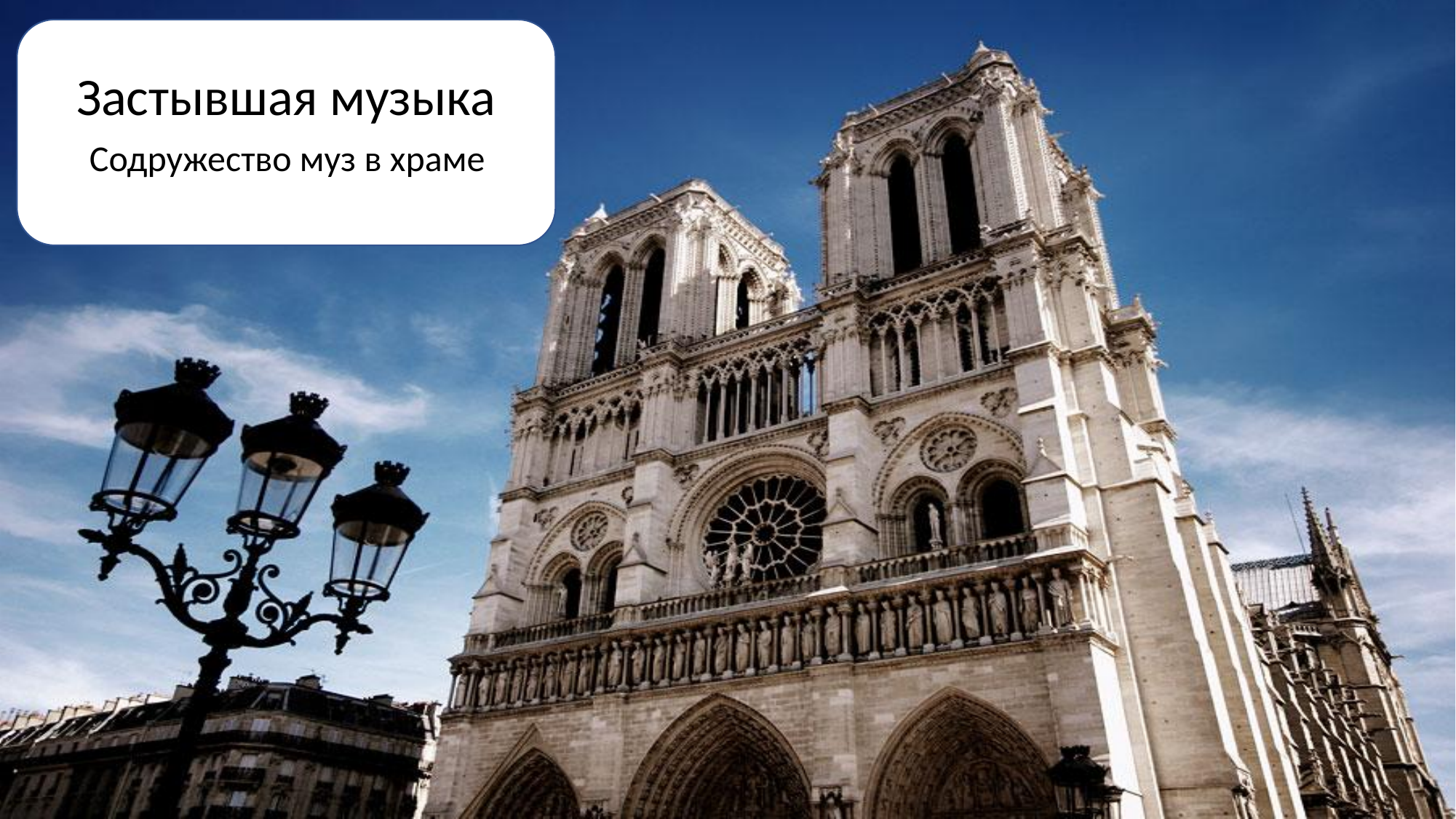

# Застывшая музыка
Содружество муз в храме